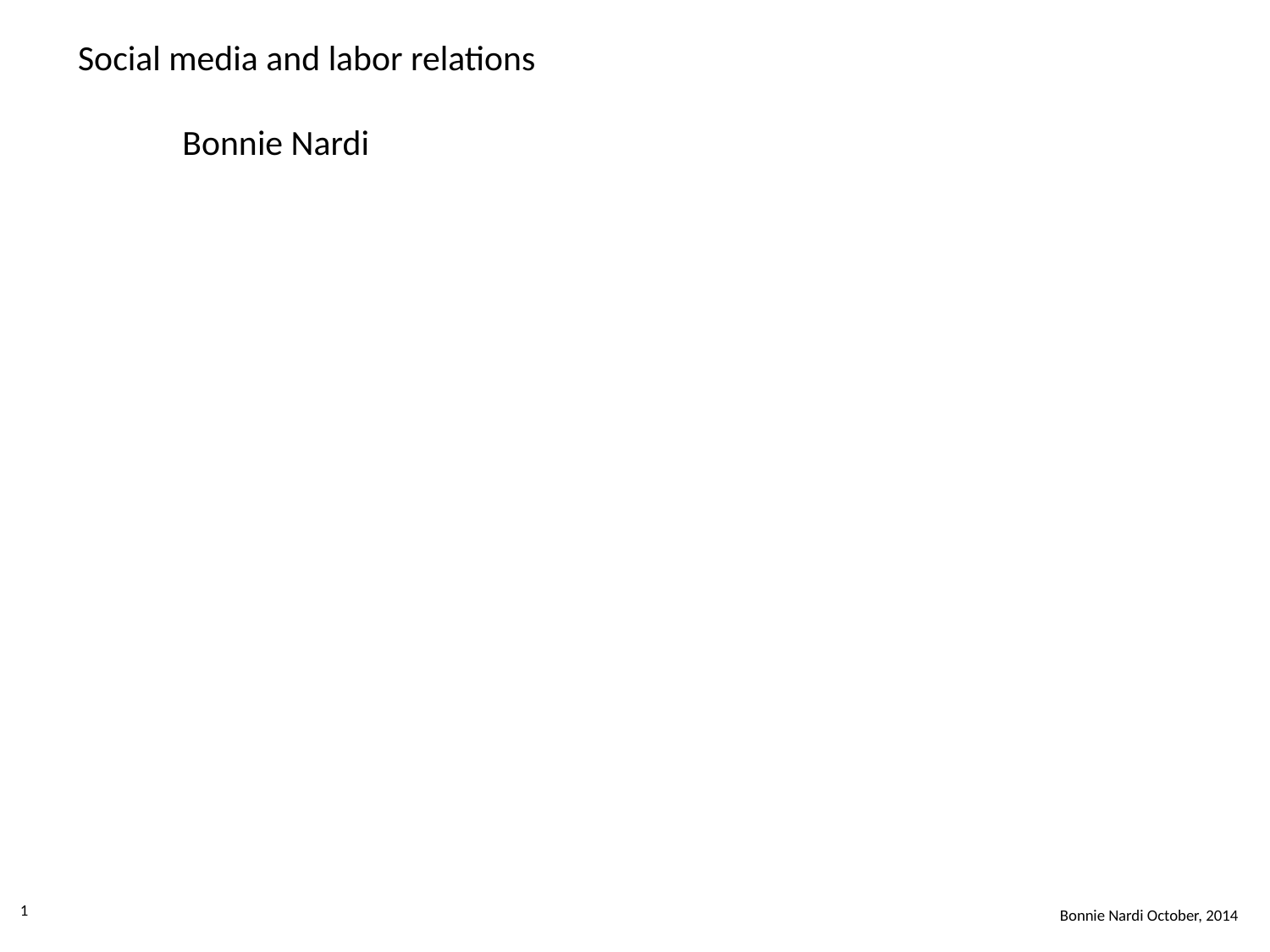

# Social media and labor relations Bonnie Nardi

1
Bonnie Nardi October, 2014